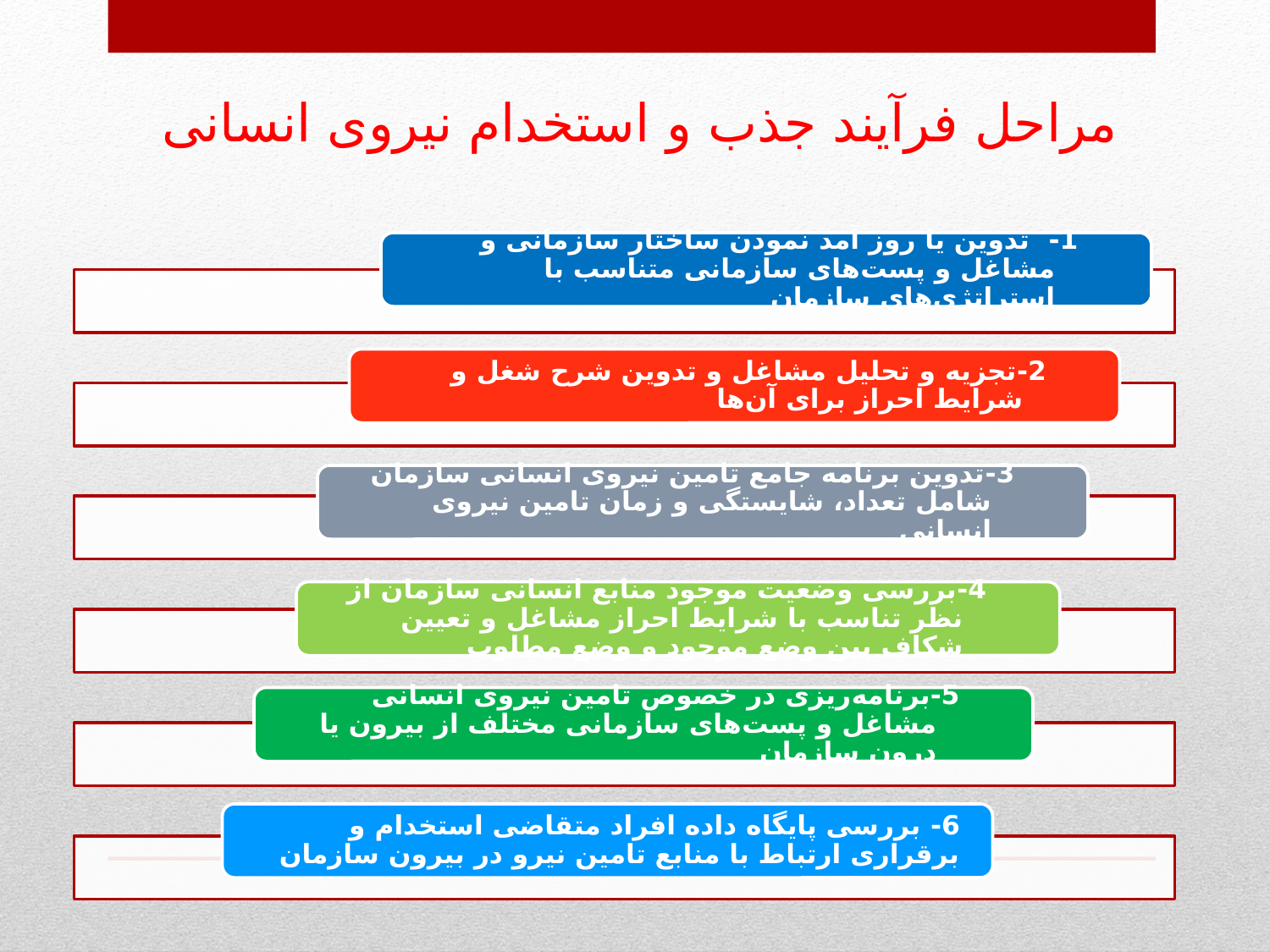

# مراحل فرآیند جذب و استخدام نیروی انسانی
1-	  تدوین یا روز آمد نمودن ساختار سازمانی و مشاغل و پست‌های سازمانی متناسب با استراتژی‌های سازمان
2-	تجزیه و تحلیل مشاغل و تدوین شرح شغل و شرایط احراز برای آن‌ها
3-	تدوین برنامه جامع تامین نیروی انسانی سازمان شامل تعداد، شایستگی‌ و زمان تامین نیروی انسانی
4-	بررسی وضعیت موجود منابع انسانی سازمان از نظر تناسب با شرایط احراز مشاغل و تعیین شکاف بین وضع موجود و وضع مطلوب
5-	برنامه‌ریزی در خصوص تامین نیروی انسانی مشاغل و پست‌های سازمانی مختلف از بیرون یا درون سازمان
6- بررسی پایگاه داده افراد متقاضی استخدام و برقراری ارتباط با منابع تامین نیرو در بیرون سازمان